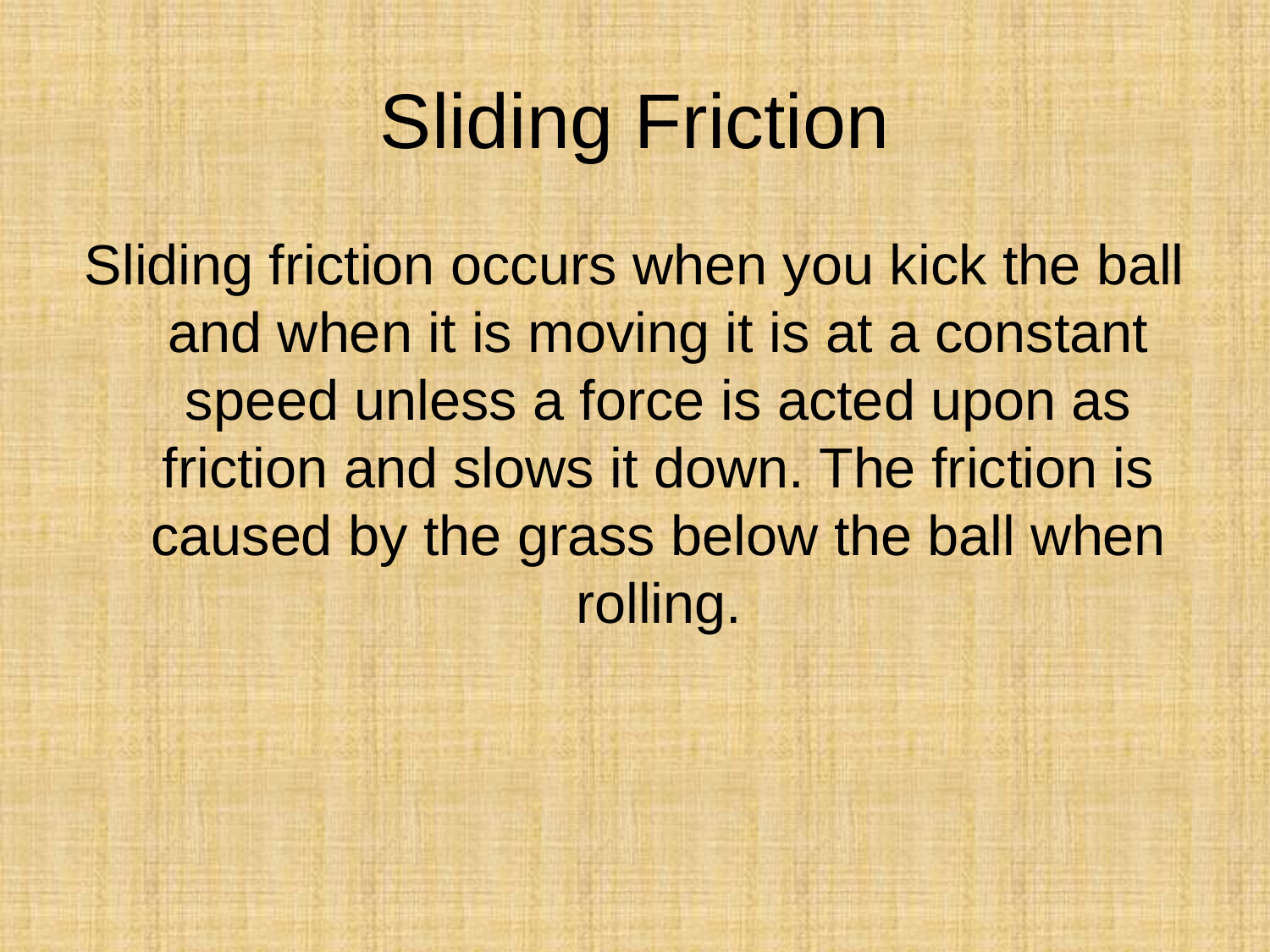

# Sliding Friction
Sliding friction occurs when you kick the ball and when it is moving it is at a constant speed unless a force is acted upon as friction and slows it down. The friction is caused by the grass below the ball when rolling.